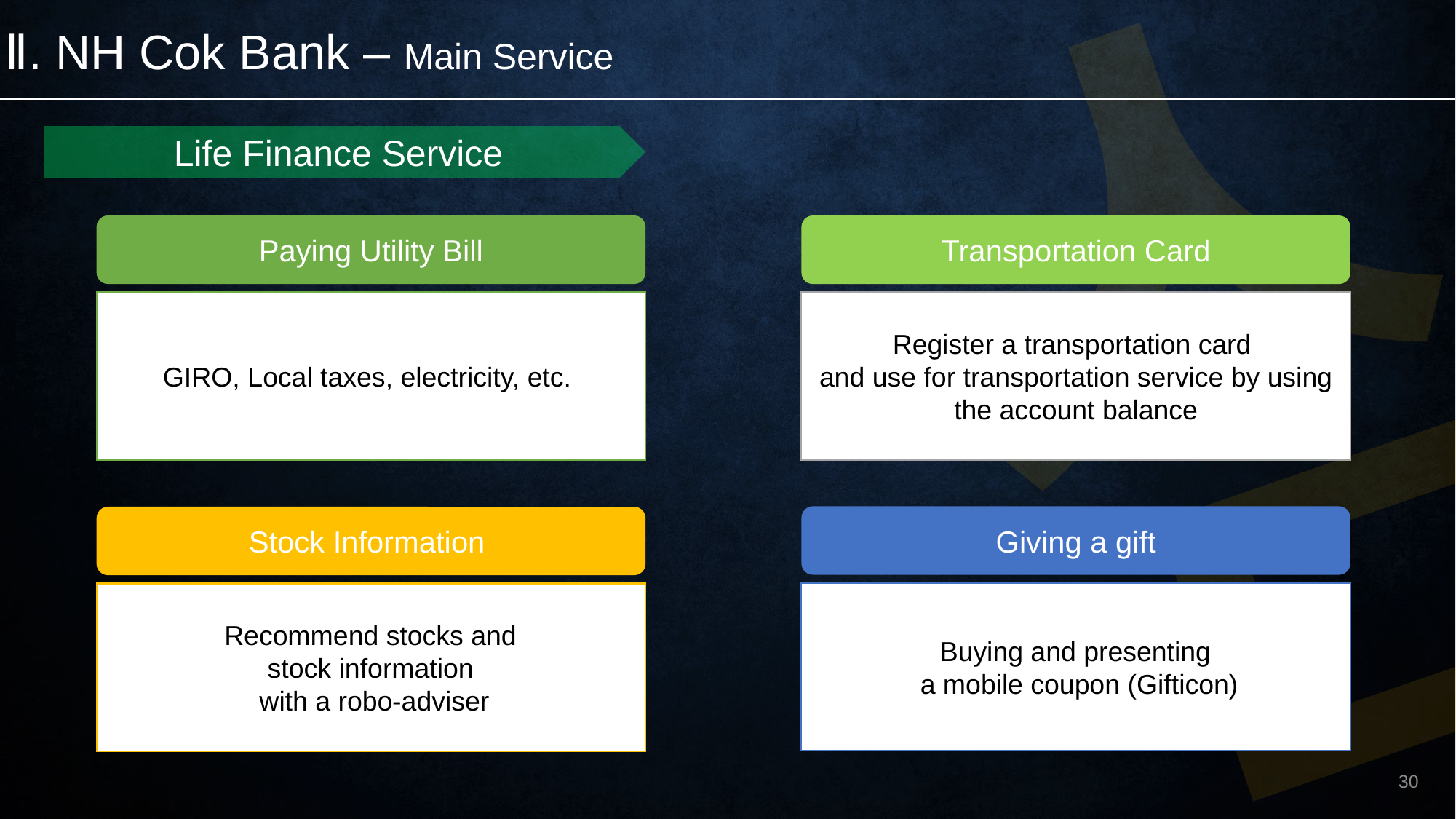

Ⅱ. NH Cok Bank – Main Service
Life Finance Service
Paying Utility Bill
Transportation Card
GIRO, Local taxes, electricity, etc.
Register a transportation card
and use for transportation service by using the account balance
Giving a gift
Stock Information
Buying and presenting
a mobile coupon (Gifticon)
Recommend stocks and
stock information
with a robo-adviser
30